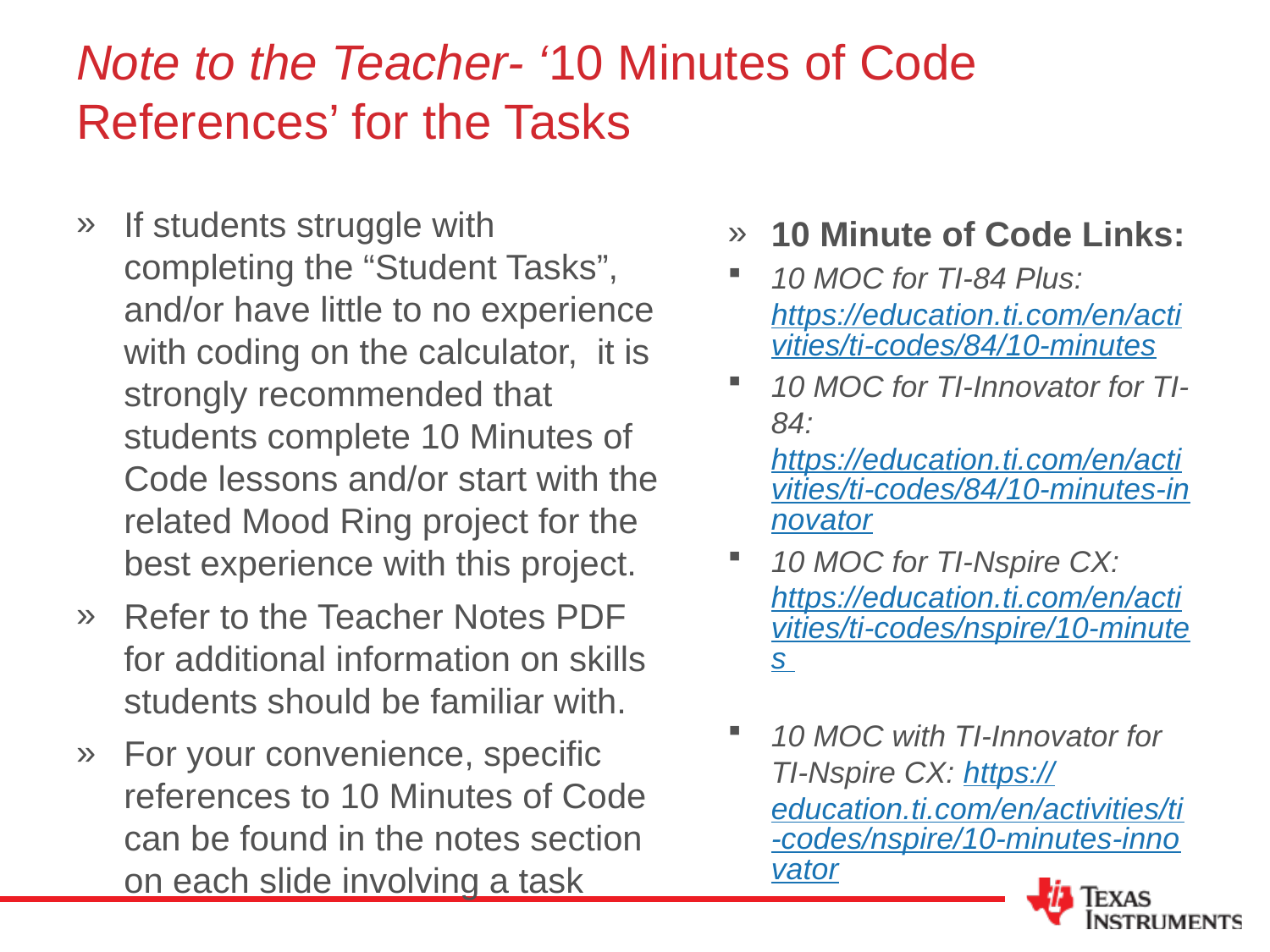

# Note to the Teacher- ‘10 Minutes of Code References’ for the Tasks
If students struggle with completing the “Student Tasks”, and/or have little to no experience with coding on the calculator,  it is strongly recommended that students complete 10 Minutes of Code lessons and/or start with the related Mood Ring project for the best experience with this project.
Refer to the Teacher Notes PDF for additional information on skills students should be familiar with.
For your convenience, specific references to 10 Minutes of Code can be found in the notes section on each slide involving a task
10 Minute of Code Links:
10 MOC for TI-84 Plus: https://education.ti.com/en/activities/ti-codes/84/10-minutes
10 MOC for TI-Innovator for TI-84: https://education.ti.com/en/activities/ti-codes/84/10-minutes-innovator
10 MOC for TI-Nspire CX: https://education.ti.com/en/activities/ti-codes/nspire/10-minutes
10 MOC with TI-Innovator for TI-Nspire CX: https://education.ti.com/en/activities/ti-codes/nspire/10-minutes-innovator